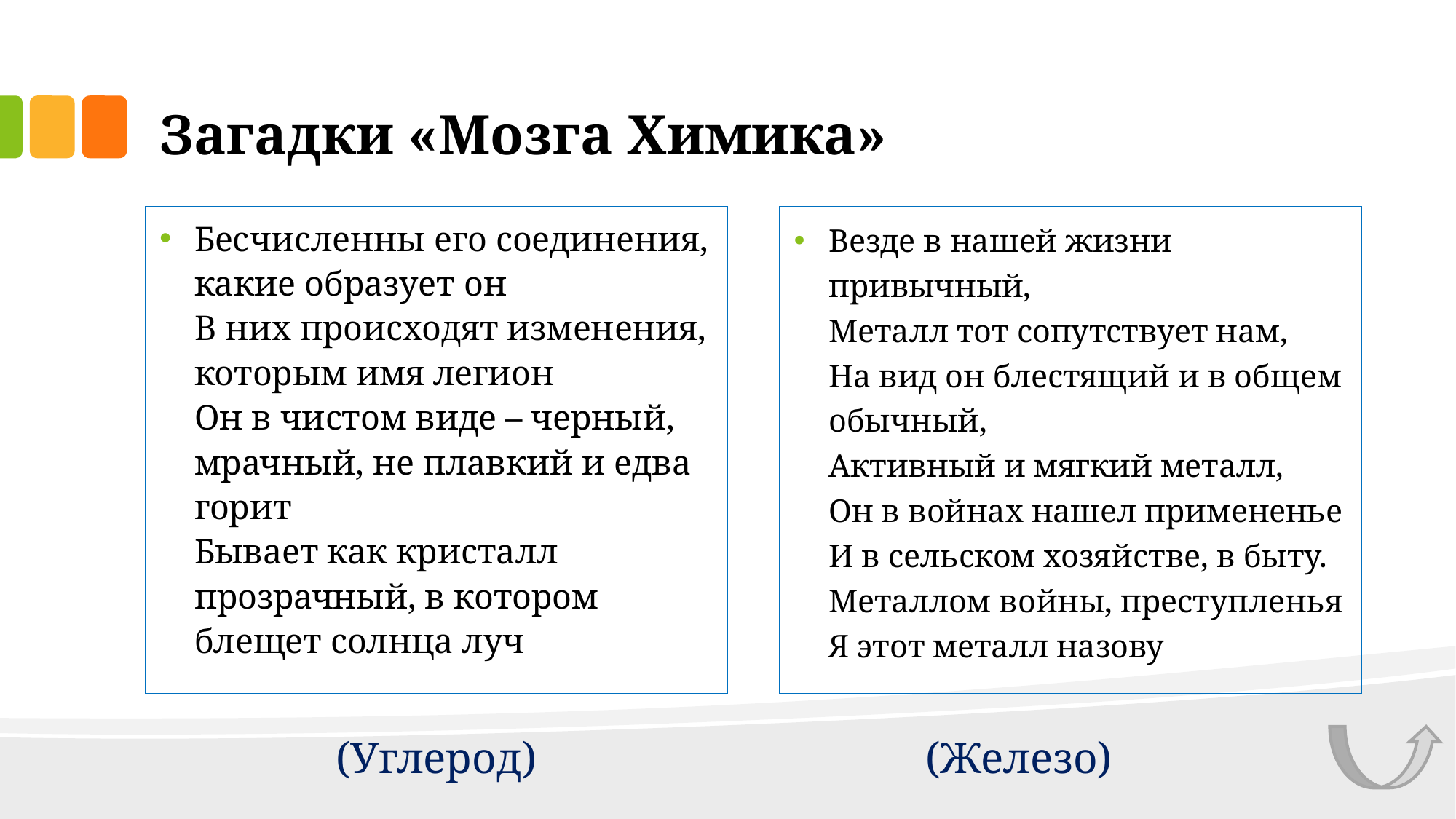

# Загадки «Мозга Химика»
Бесчисленны его соединения, какие образует он
В них происходят изменения, которым имя легион 
Он в чистом виде – черный, мрачный, не плавкий и едва горит
Бывает как кристалл прозрачный, в котором блещет солнца луч
Везде в нашей жизни привычный,
Металл тот сопутствует нам,
На вид он блестящий и в общем обычный,
Активный и мягкий металл,
Он в войнах нашел примененье
И в сельском хозяйстве, в быту. 
Металлом войны, преступленья
Я этот металл назову
(Углерод)
(Железо)